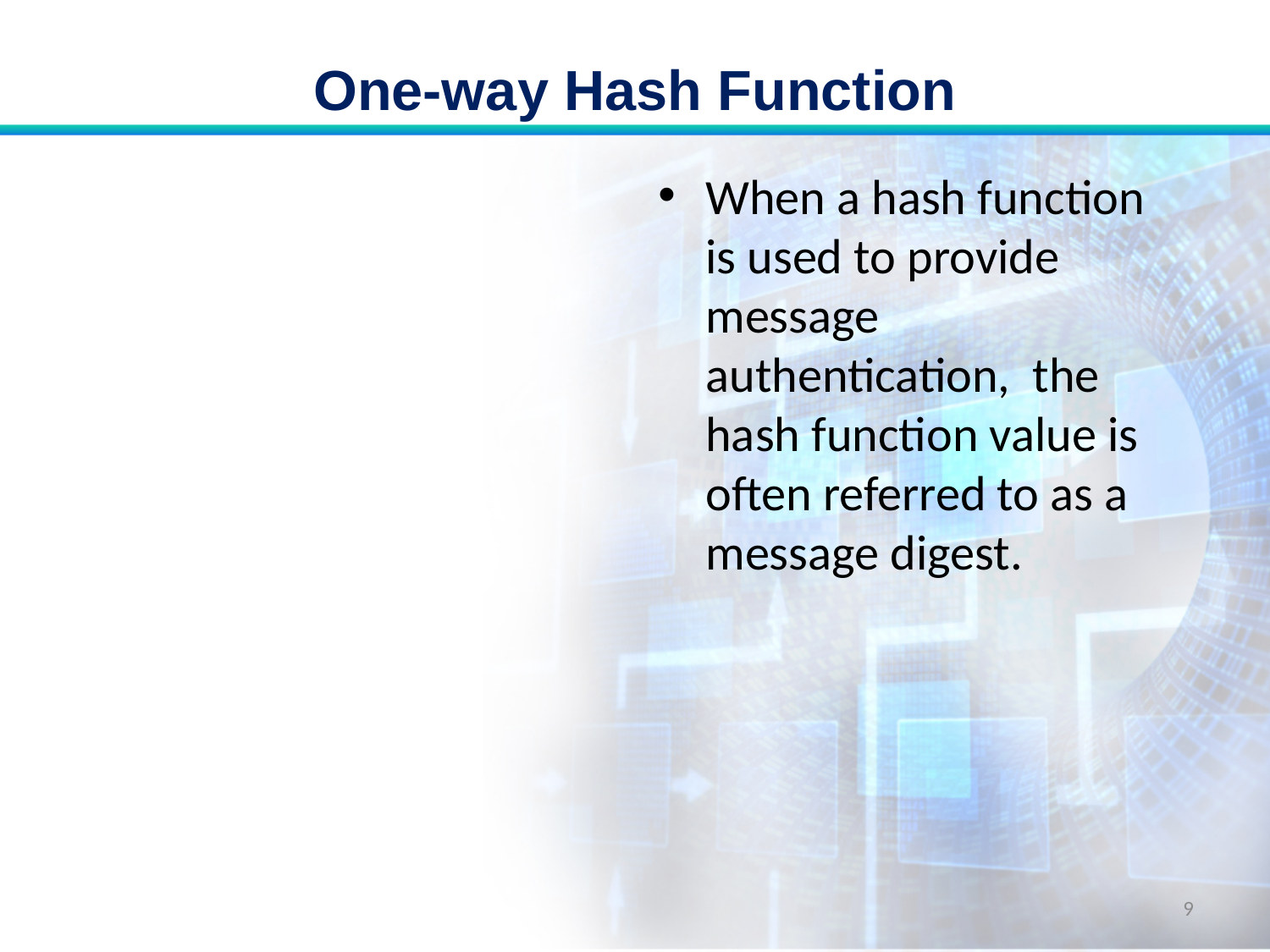

# One-way Hash Function
When a hash function is used to provide message authentication,  the hash function value is often referred to as a message digest.
9